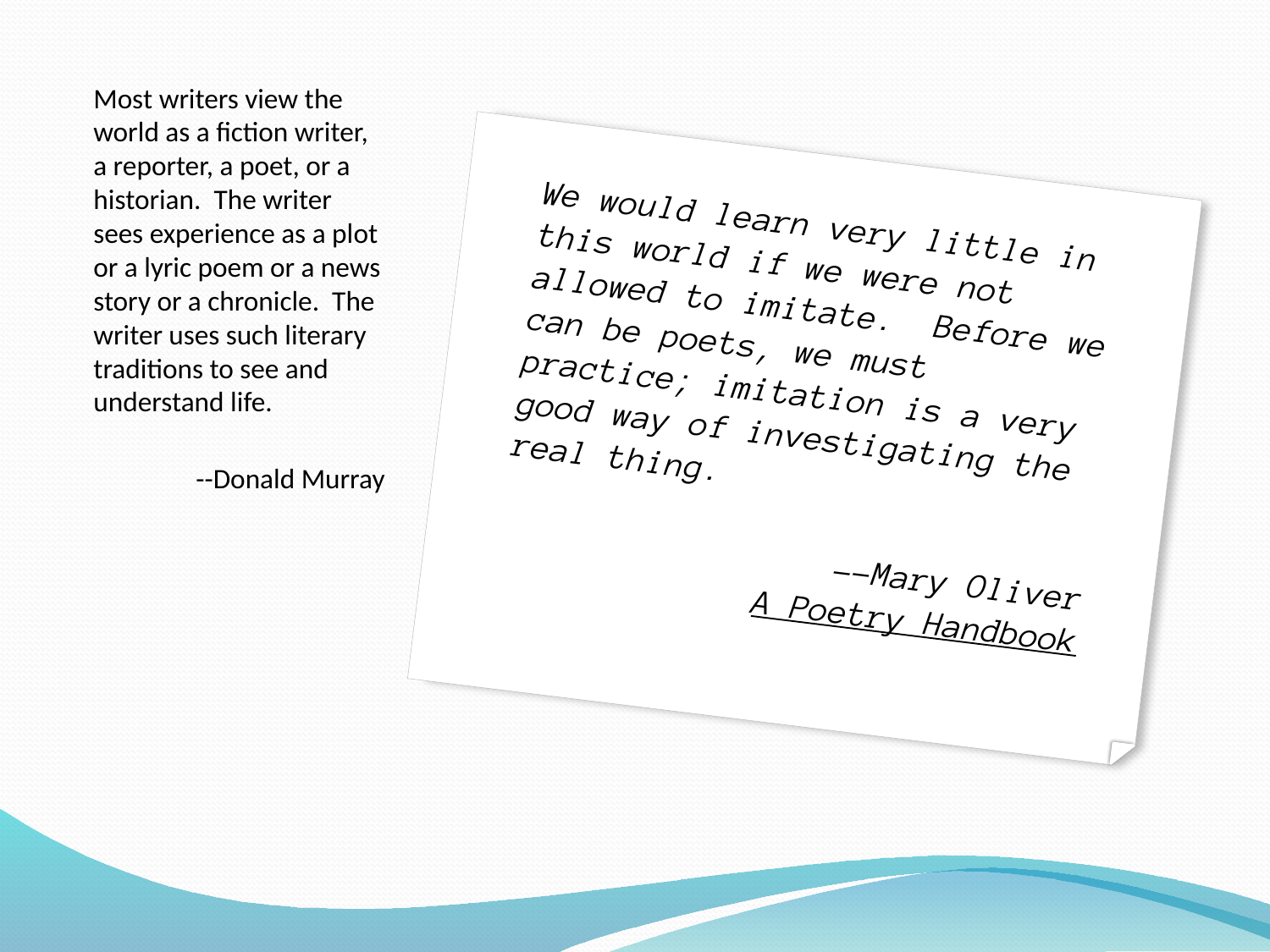

Most writers view the world as a fiction writer, a reporter, a poet, or a historian.  The writer sees experience as a plot or a lyric poem or a news story or a chronicle.  The writer uses such literary traditions to see and understand life.

--Donald Murray
We would learn very little in this world if we were not allowed to imitate.  Before we can be poets, we must practice; imitation is a very good way of investigating the real thing.

--Mary Oliver
A Poetry Handbook